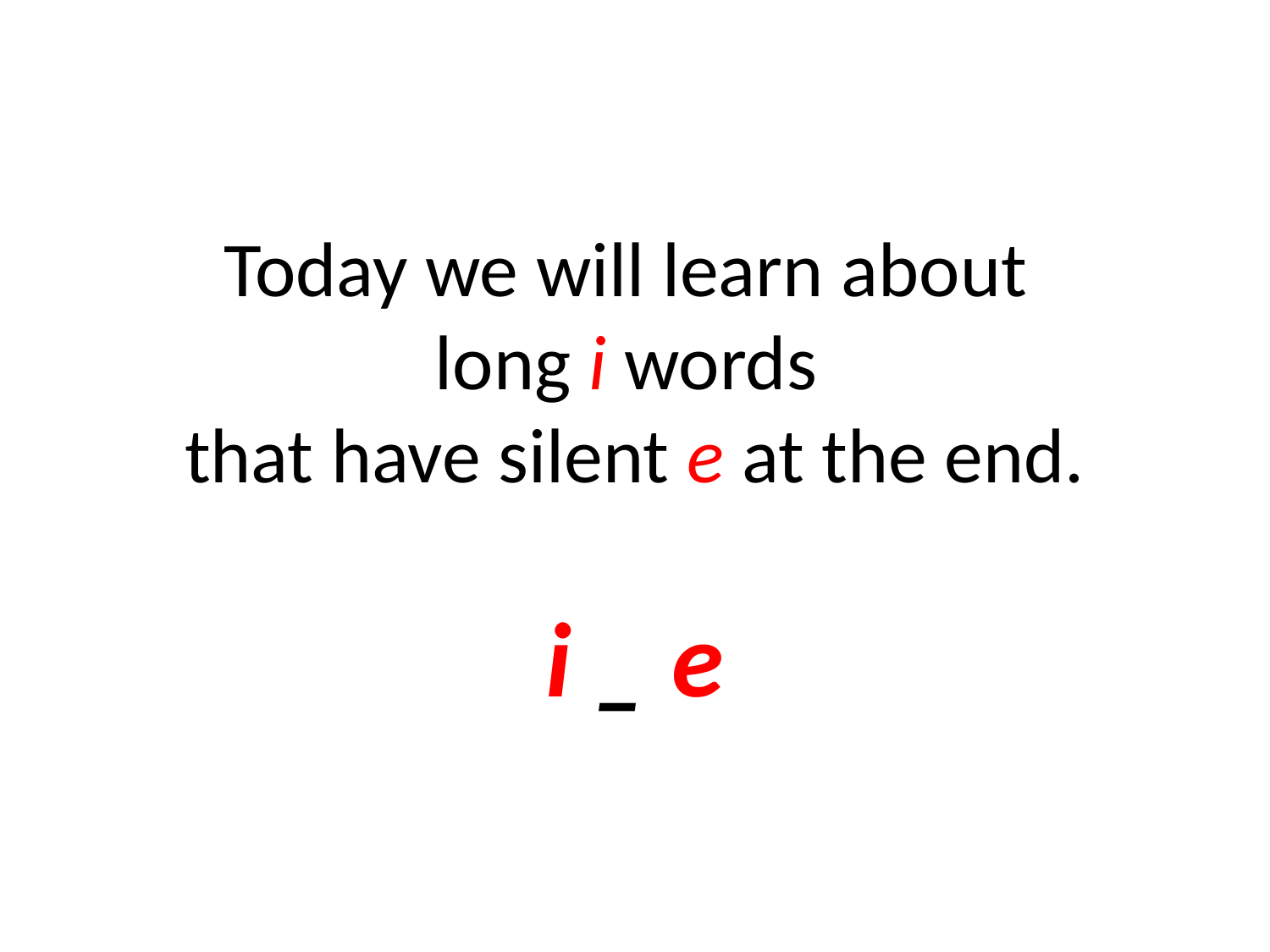

# Today we will learn about long i words that have silent e at the end. i _ e